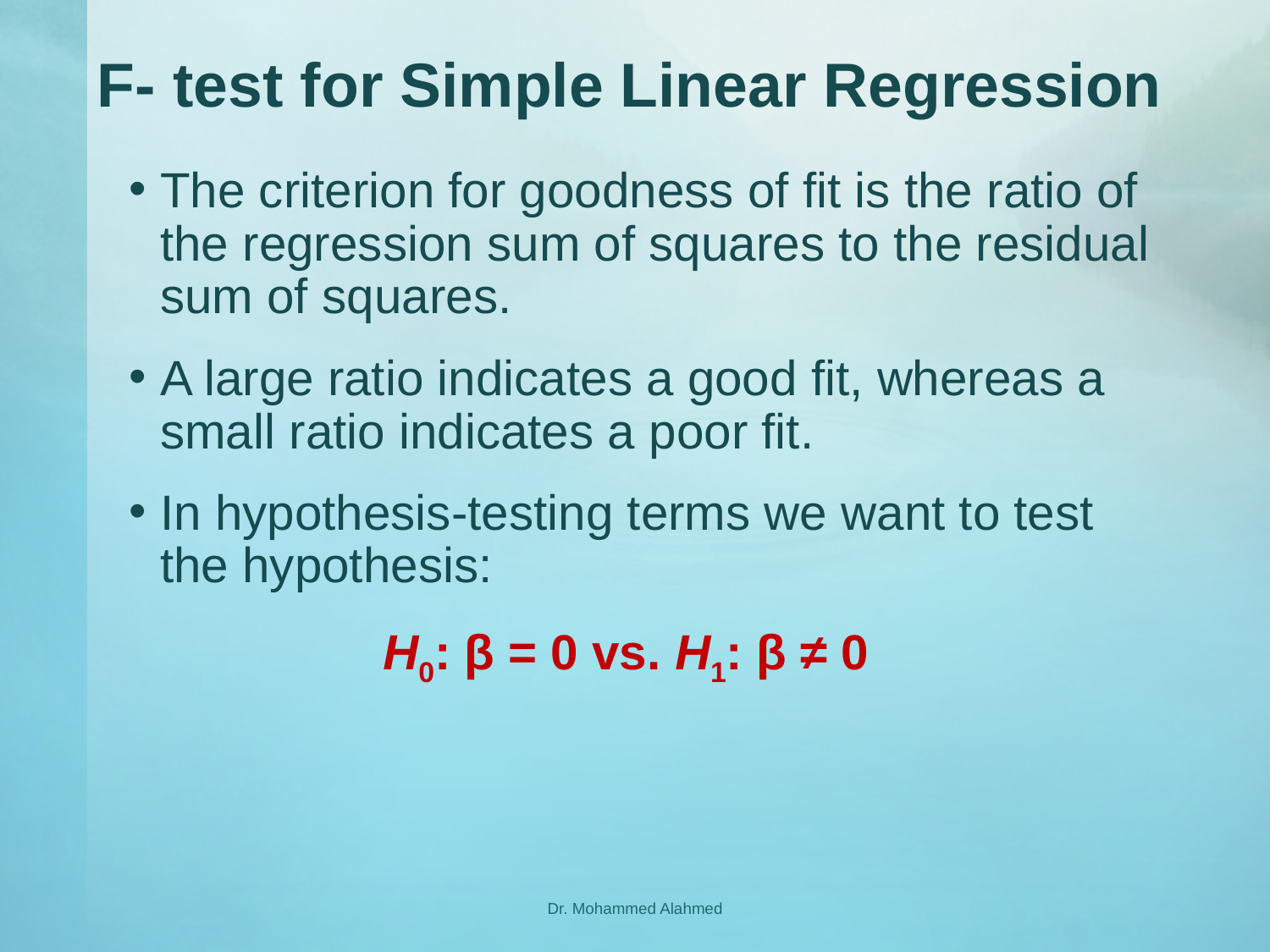

# F- test for Simple Linear Regression
The criterion for goodness of fit is the ratio of the regression sum of squares to the residual sum of squares.
A large ratio indicates a good fit, whereas a small ratio indicates a poor fit.
In hypothesis-testing terms we want to test the hypothesis:
		H0: β = 0 vs. H1: β ≠ 0
Dr. Mohammed Alahmed